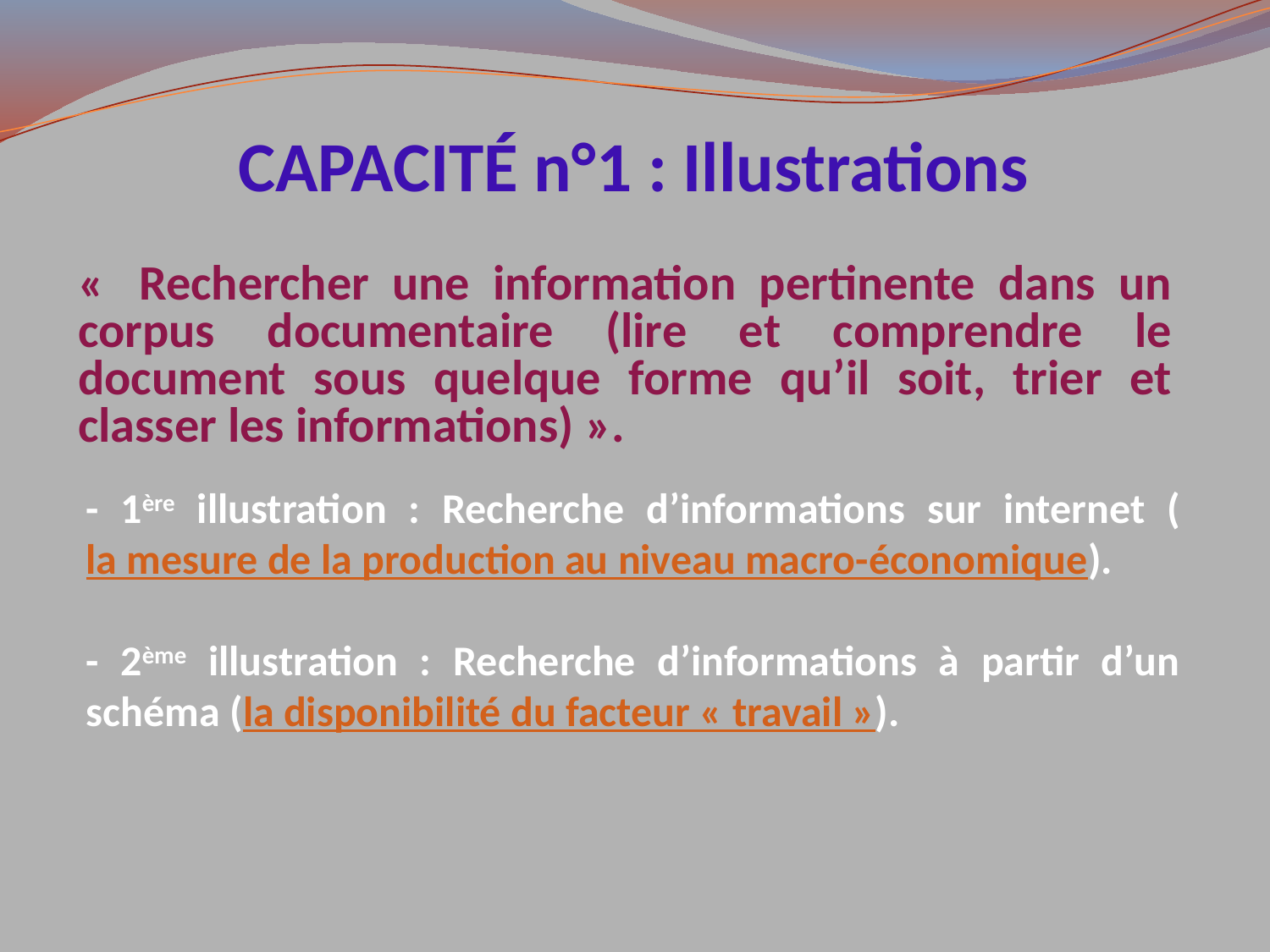

# CAPACITÉ n°1 : Illustrations
«  Rechercher une information pertinente dans un corpus documentaire (lire et comprendre le document sous quelque forme qu’il soit, trier et classer les informations) ».

- 1ère illustration : Recherche d’informations sur internet (la mesure de la production au niveau macro-économique).

- 2ème illustration : Recherche d’informations à partir d’un schéma (la disponibilité du facteur « travail »).